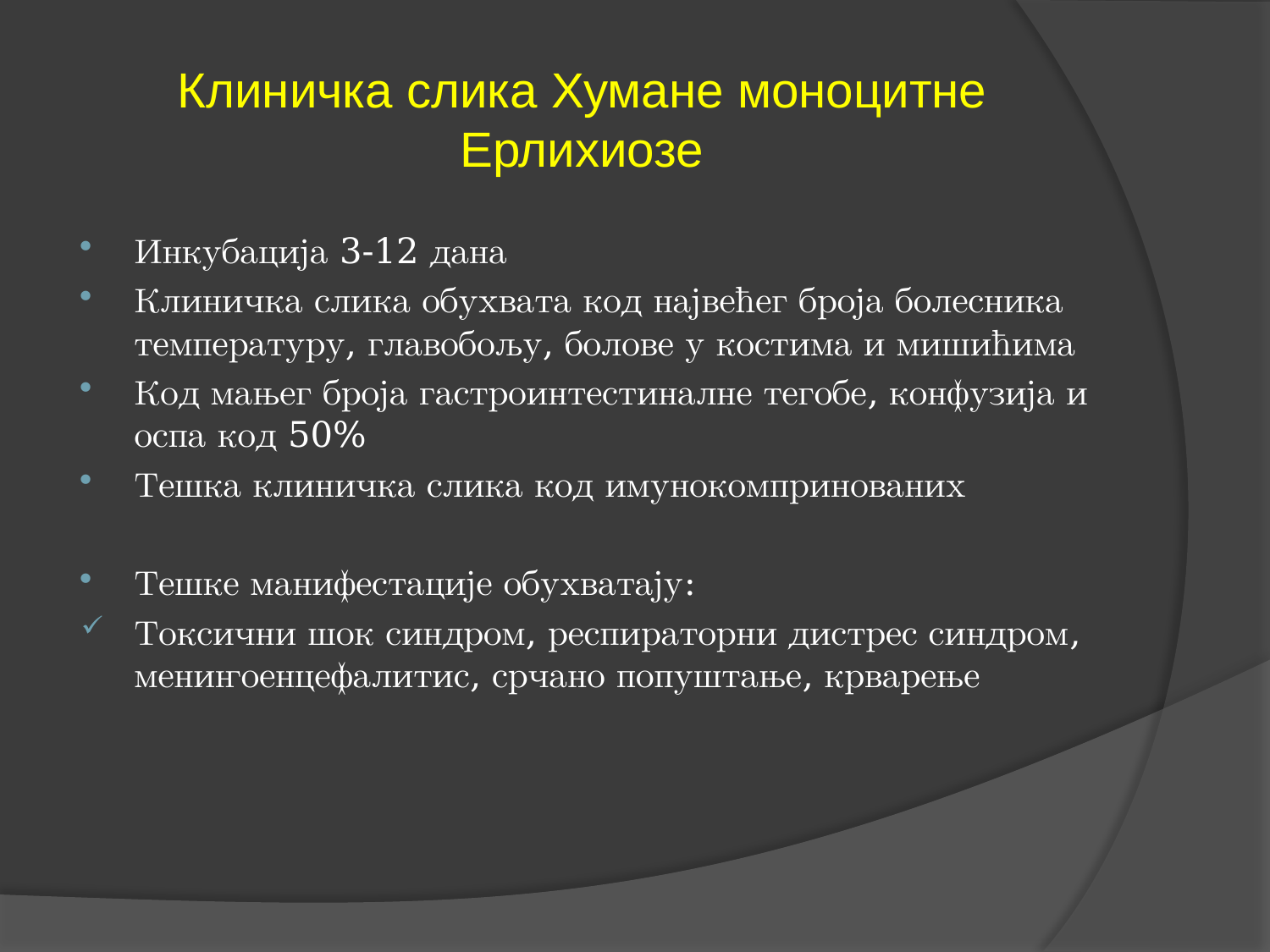

# Клиничка слика Хумане моноцитне Ерлихиозе
Инкубација 3-12 дана
Клиничка слика обухвата код највећег броја болесника температуру, главобољу, болове у костима и мишићима
Код мањег броја гастроинтестиналне тегобе, конфузија и оспа код 50%
Тешка клиничка слика код имунокомпринованих

Тешке манифестације обухватају:
Токсични шок синдром, респираторни дистрес синдром, менингоенцефалитис, срчано попуштање, крварење